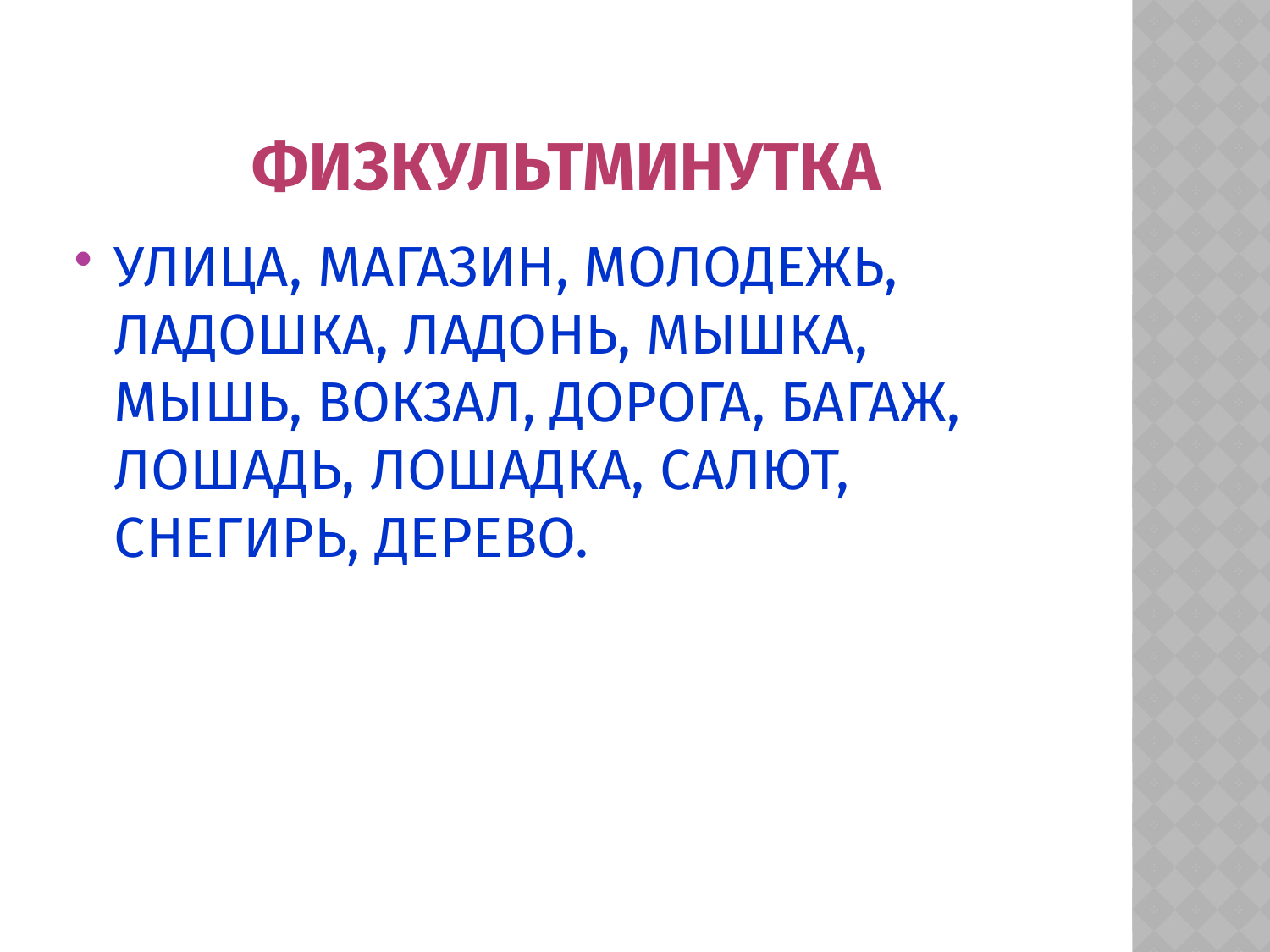

# ФИЗКУЛЬТМИНУТКА
УЛИЦА, МАГАЗИН, МОЛОДЕЖЬ, ЛАДОШКА, ЛАДОНЬ, МЫШКА, МЫШЬ, ВОКЗАЛ, ДОРОГА, БАГАЖ, ЛОШАДЬ, ЛОШАДКА, САЛЮТ, СНЕГИРЬ, ДЕРЕВО.